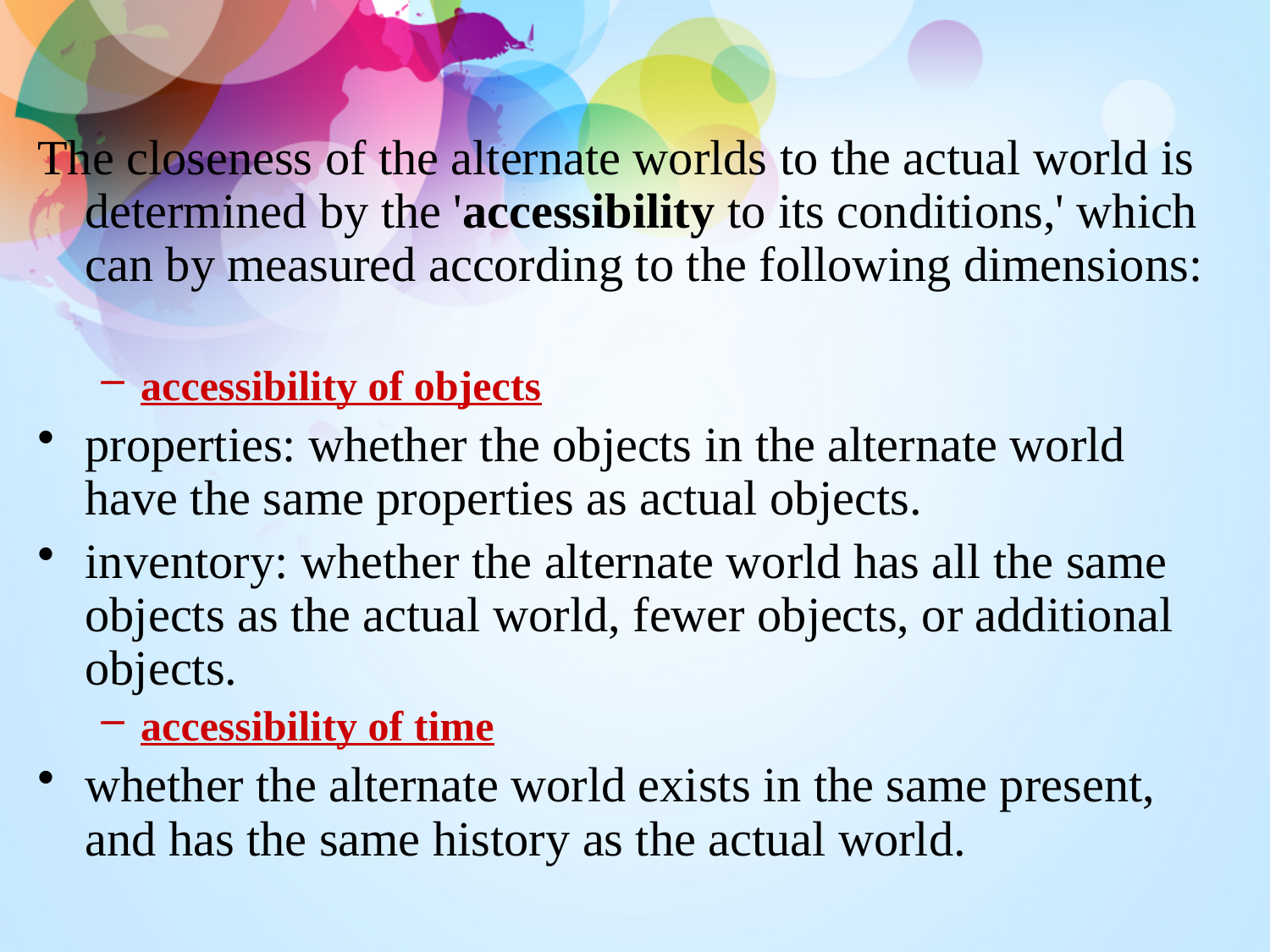

#
The closeness of the alternate worlds to the actual world is determined by the 'accessibility to its conditions,' which can by measured according to the following dimensions:

accessibility of objects
properties: whether the objects in the alternate world have the same properties as actual objects.
inventory: whether the alternate world has all the same objects as the actual world, fewer objects, or additional objects.
accessibility of time
whether the alternate world exists in the same present, and has the same history as the actual world.